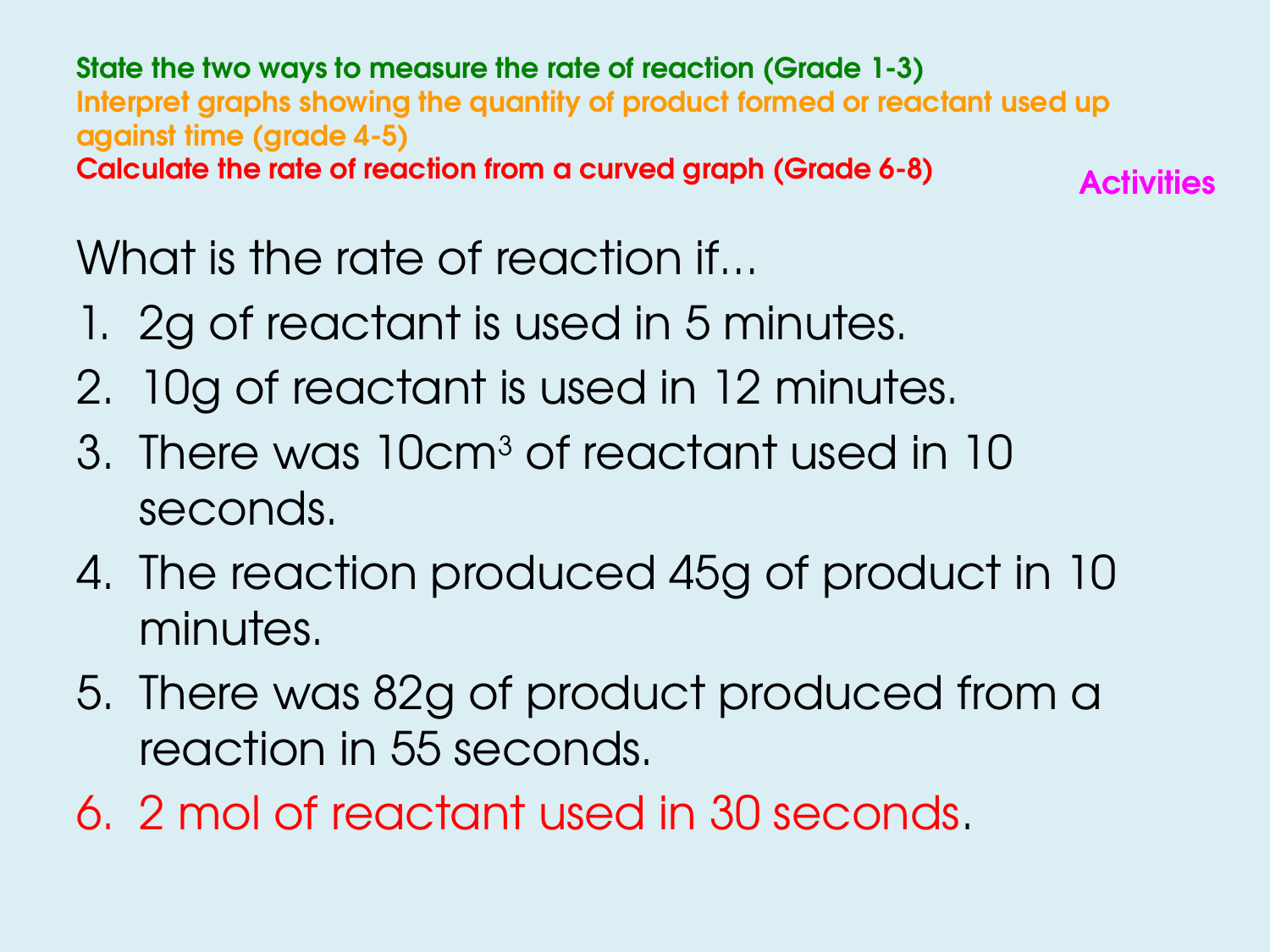

# State the two ways to measure the rate of reaction (Grade 1-3) Interpret graphs showing the quantity of product formed or reactant used up against time (grade 4-5) Calculate the rate of reaction from a curved graph (Grade 6-8)
Activities
What is the rate of reaction if…
2g of reactant is used in 5 minutes.
10g of reactant is used in 12 minutes.
There was 10cm3 of reactant used in 10 seconds.
The reaction produced 45g of product in 10 minutes.
There was 82g of product produced from a reaction in 55 seconds.
2 mol of reactant used in 30 seconds.